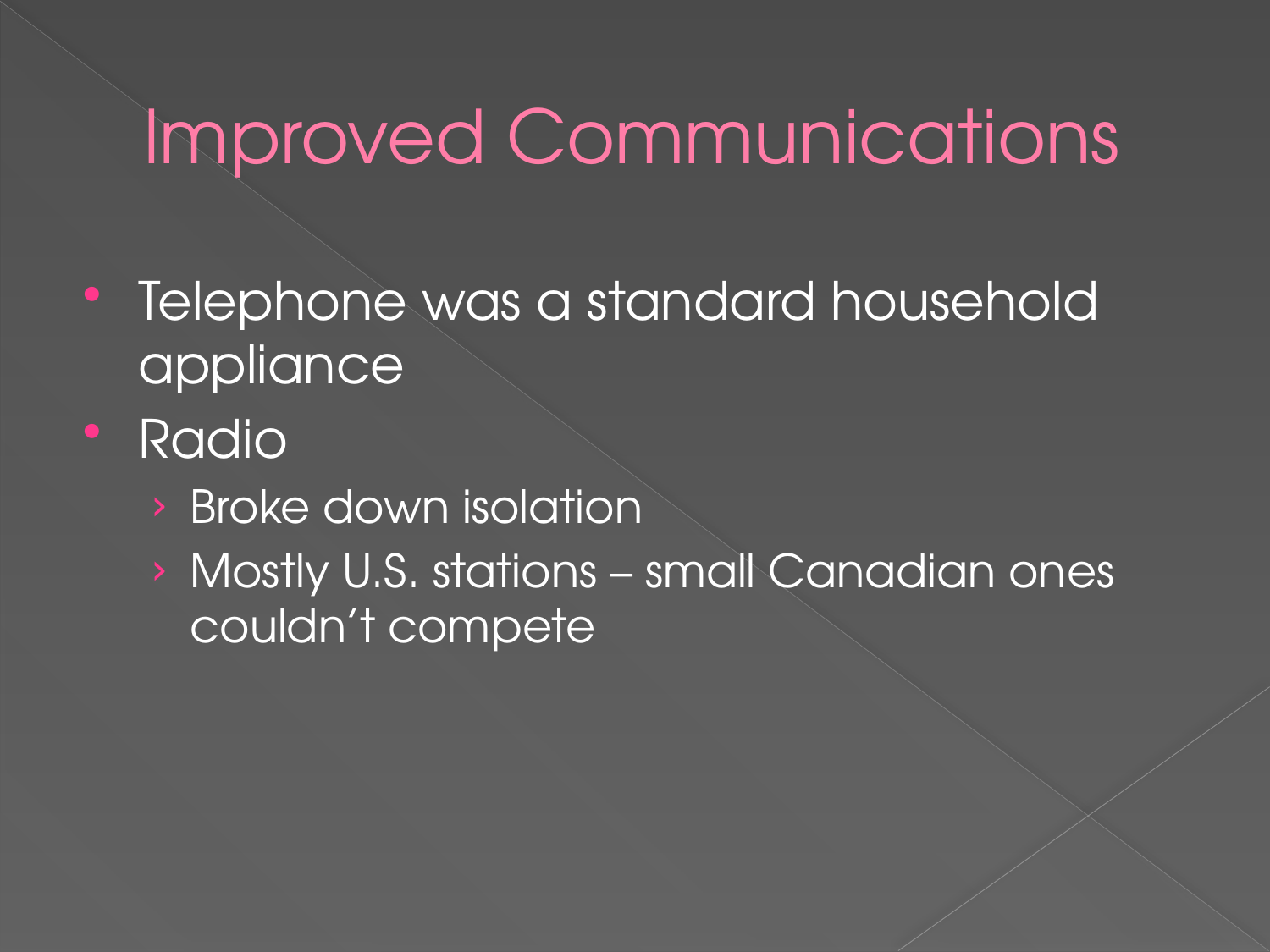

# Improved Communications
Telephone was a standard household appliance
Radio
Broke down isolation
Mostly U.S. stations – small Canadian ones couldn’t compete